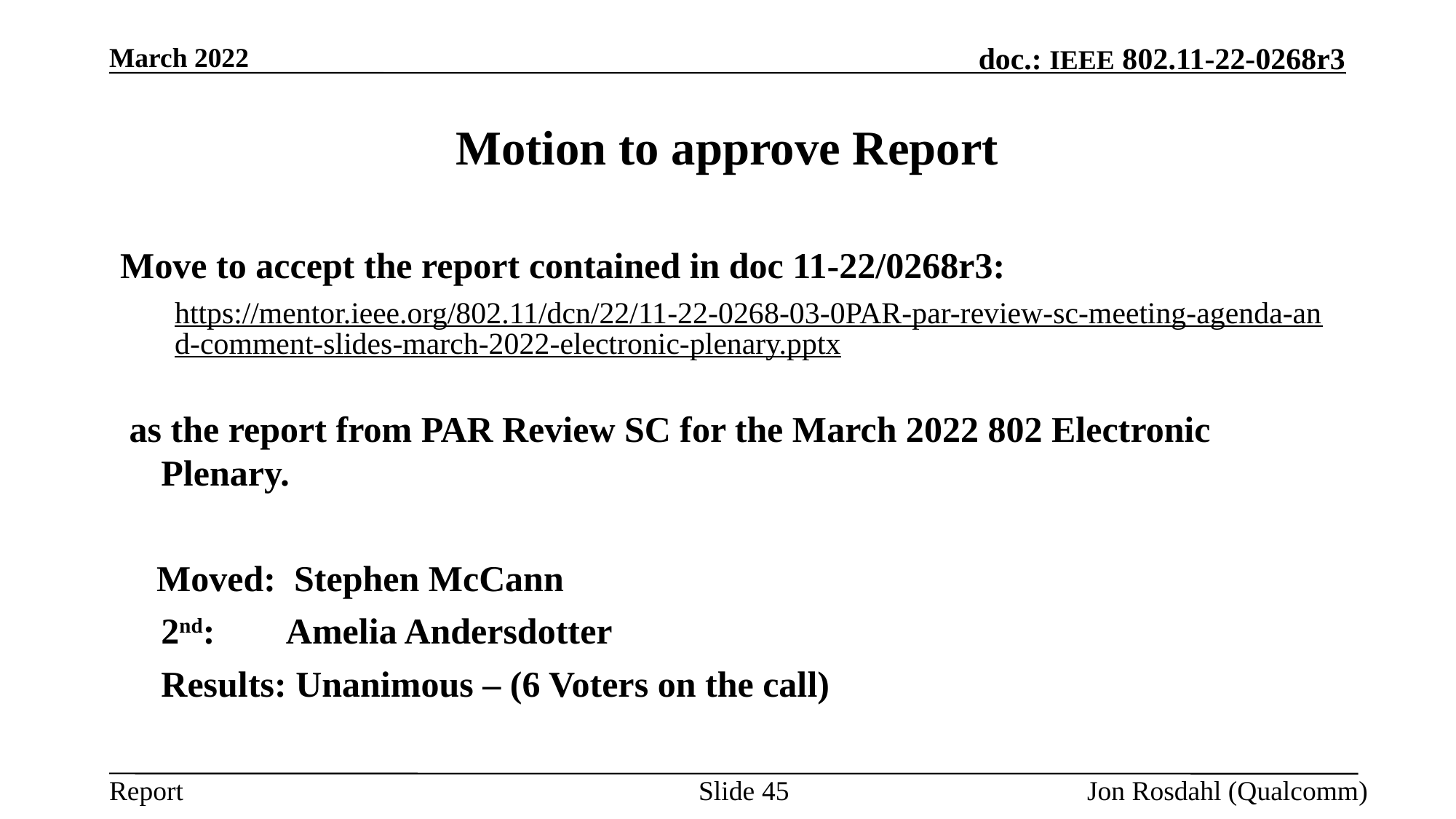

March 2022
# Motion to approve Report
Move to accept the report contained in doc 11-22/0268r3:
https://mentor.ieee.org/802.11/dcn/22/11-22-0268-03-0PAR-par-review-sc-meeting-agenda-and-comment-slides-march-2022-electronic-plenary.pptx
 as the report from PAR Review SC for the March 2022 802 Electronic Plenary.

    Moved:  Stephen McCann
	2nd:        Amelia Andersdotter
	Results: Unanimous – (6 Voters on the call)
Slide 45
Jon Rosdahl (Qualcomm)